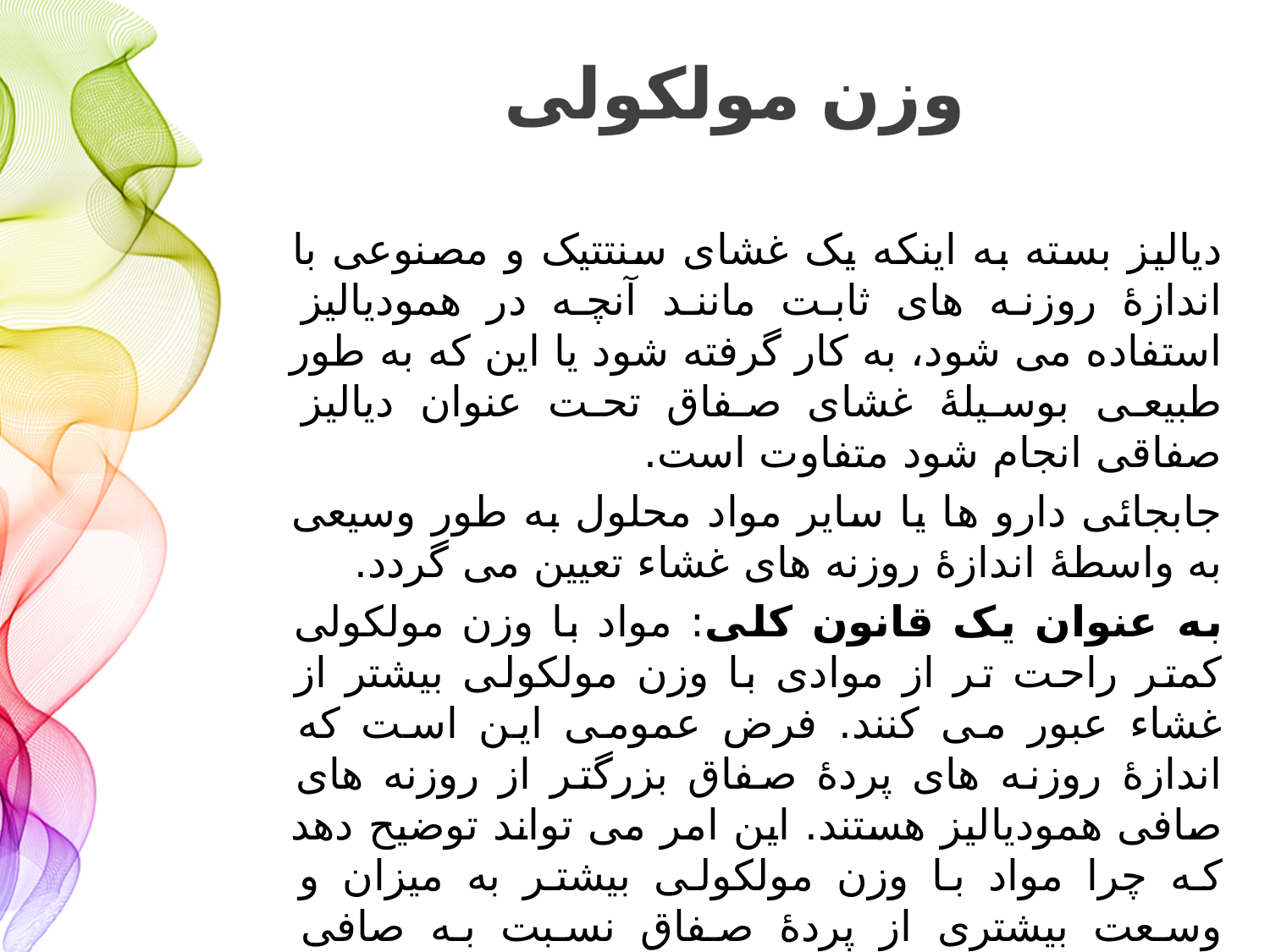

# وزن مولکولی
دیالیز بسته به اینکه یک غشای سنتتیک و مصنوعی با اندازۀ روزنه های ثابت مانند آنچه در همودیالیز استفاده می شود، به کار گرفته شود یا این که به طور طبیعی بوسیلۀ غشای صفاق تحت عنوان دیالیز صفاقی انجام شود متفاوت است.
جابجائی دارو ها یا سایر مواد محلول به طور وسیعی به واسطۀ اندازۀ روزنه های غشاء تعیین می گردد.
به عنوان یک قانون کلی: مواد با وزن مولکولی کمتر راحت تر از موادی با وزن مولکولی بیشتر از غشاء عبور می کنند. فرض عمومی این است که اندازۀ روزنه های پردۀ صفاق بزرگتر از روزنه های صافی همودیالیز هستند. این امر می تواند توضیح دهد که چرا مواد با وزن مولکولی بیشتر به میزان و وسعت بیشتری از پردۀ صفاق نسبت به صافی همودیالیز عبور می کنند.